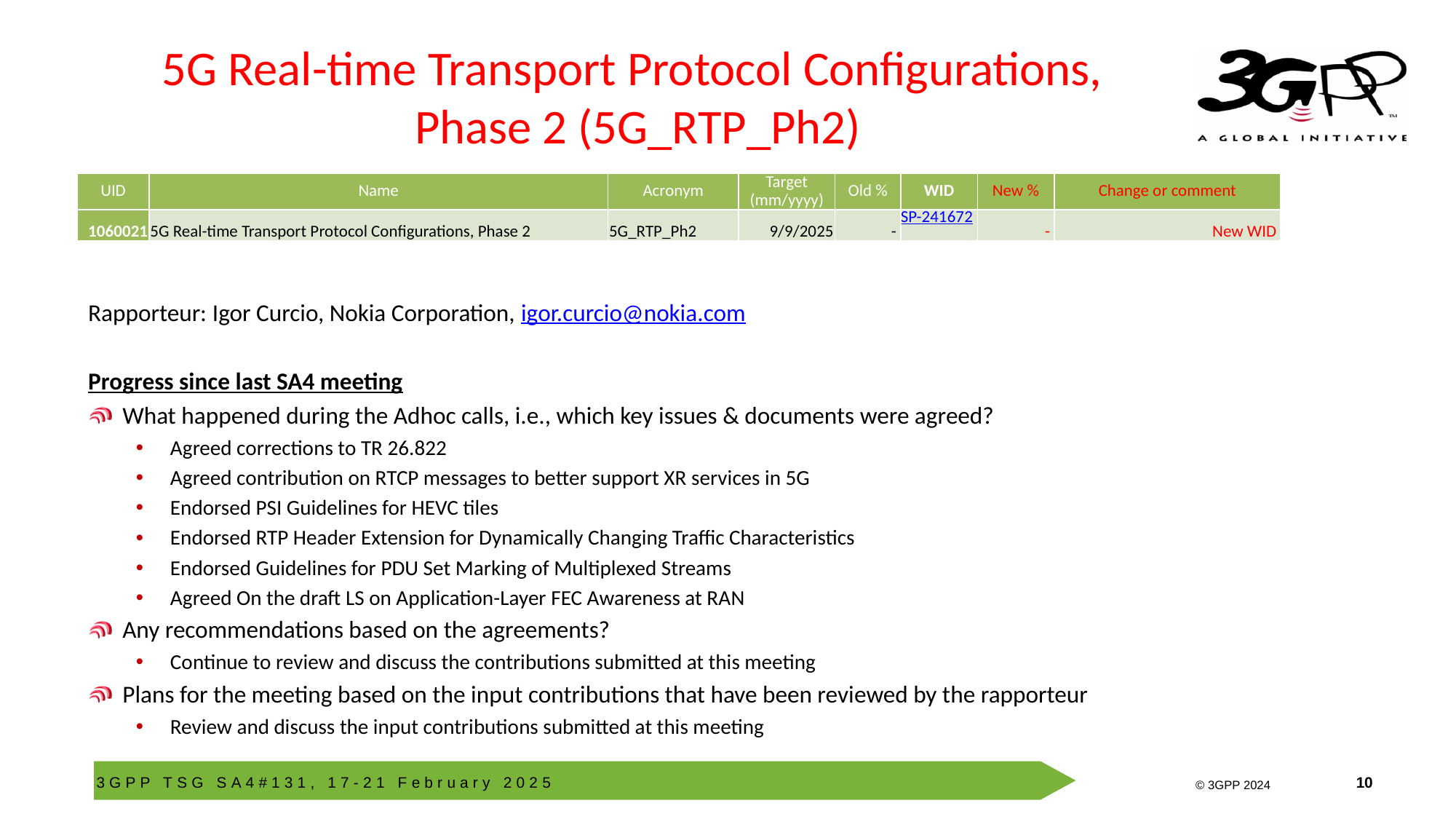

# 5G Real-time Transport Protocol Configurations, Phase 2 (5G_RTP_Ph2)
| UID | Name | Acronym | Target (mm/yyyy) | Old % | WID | New % | Change or comment |
| --- | --- | --- | --- | --- | --- | --- | --- |
| 1060021 | 5G Real-time Transport Protocol Configurations, Phase 2 | 5G\_RTP\_Ph2 | 9/9/2025 | - | SP-241672 | - | New WID |
Rapporteur: Igor Curcio, Nokia Corporation, igor.curcio@nokia.com

Progress since last SA4 meeting
What happened during the Adhoc calls, i.e., which key issues & documents were agreed?
Agreed corrections to TR 26.822
Agreed contribution on RTCP messages to better support XR services in 5G
Endorsed PSI Guidelines for HEVC tiles
Endorsed RTP Header Extension for Dynamically Changing Traffic Characteristics
Endorsed Guidelines for PDU Set Marking of Multiplexed Streams
Agreed On the draft LS on Application-Layer FEC Awareness at RAN
Any recommendations based on the agreements?
Continue to review and discuss the contributions submitted at this meeting
Plans for the meeting based on the input contributions that have been reviewed by the rapporteur
Review and discuss the input contributions submitted at this meeting